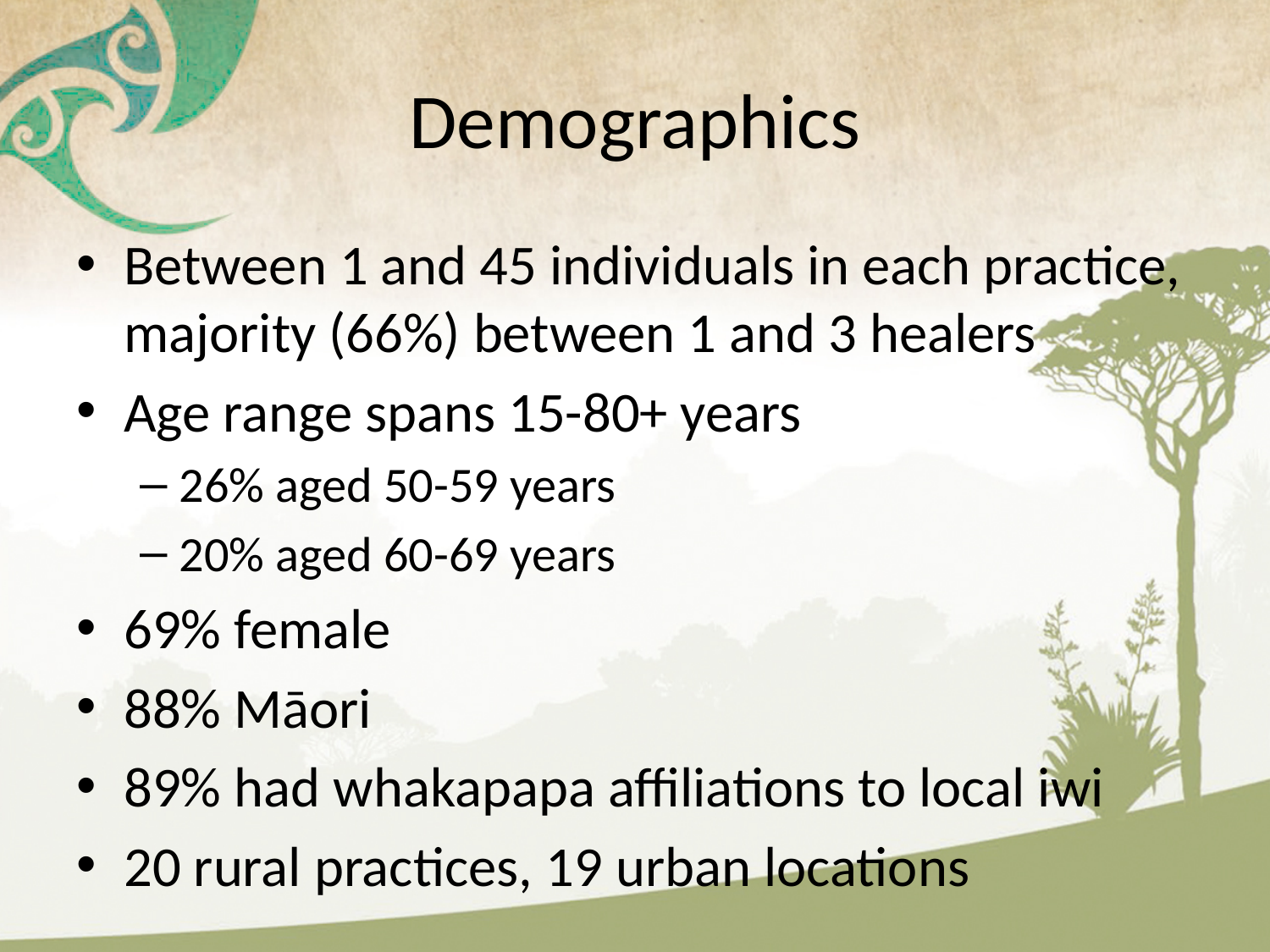

# Demographics
Between 1 and 45 individuals in each practice, majority (66%) between 1 and 3 healers
Age range spans 15-80+ years
26% aged 50-59 years
20% aged 60-69 years
69% female
88% Māori
89% had whakapapa affiliations to local iwi
20 rural practices, 19 urban locations